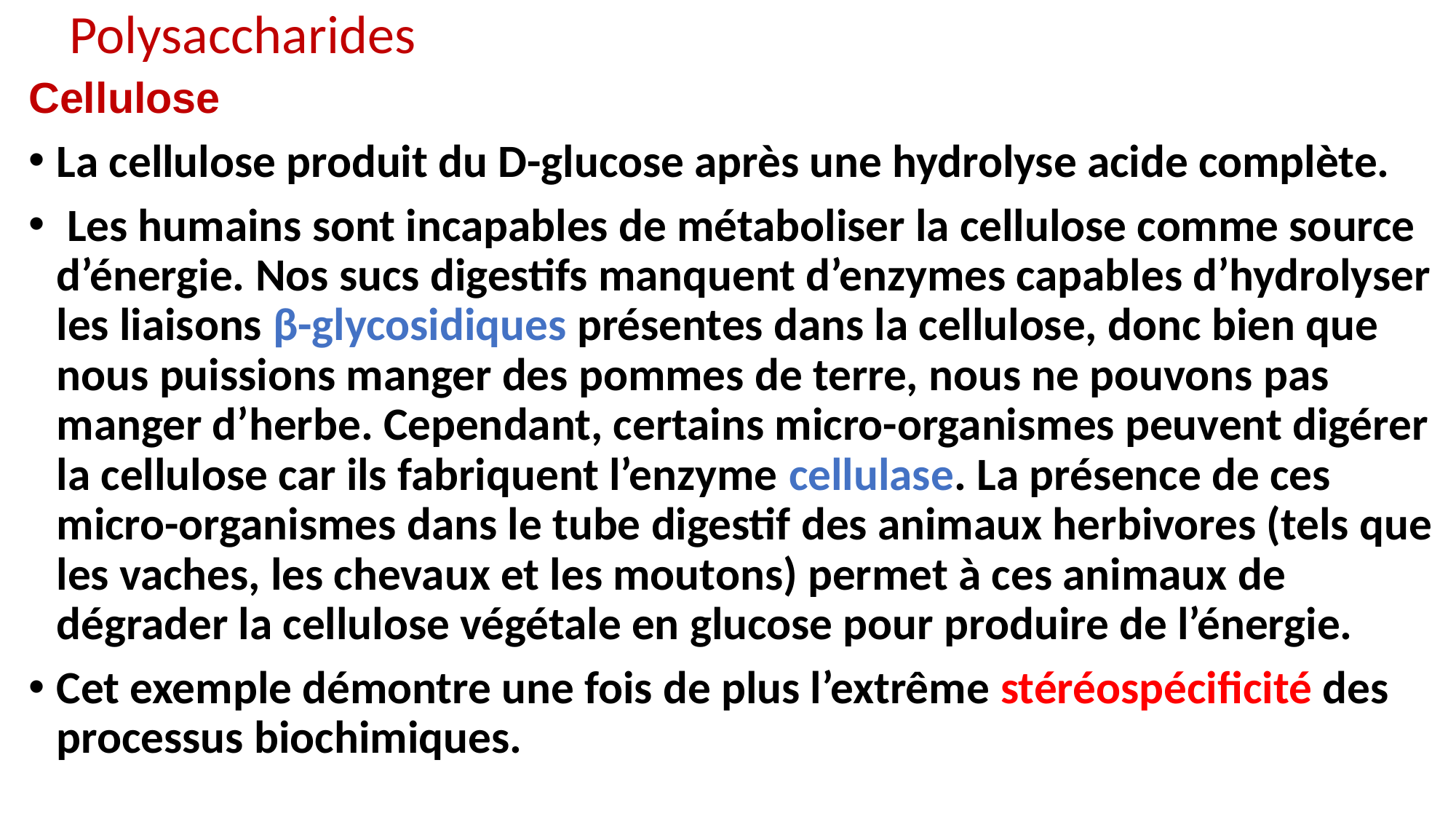

Polysaccharides
Cellulose
La cellulose produit du D-glucose après une hydrolyse acide complète.
 Les humains sont incapables de métaboliser la cellulose comme source d’énergie. Nos sucs digestifs manquent d’enzymes capables d’hydrolyser les liaisons β-glycosidiques présentes dans la cellulose, donc bien que nous puissions manger des pommes de terre, nous ne pouvons pas manger d’herbe. Cependant, certains micro-organismes peuvent digérer la cellulose car ils fabriquent l’enzyme cellulase. La présence de ces micro-organismes dans le tube digestif des animaux herbivores (tels que les vaches, les chevaux et les moutons) permet à ces animaux de dégrader la cellulose végétale en glucose pour produire de l’énergie.
Cet exemple démontre une fois de plus l’extrême stéréospécificité des processus biochimiques.